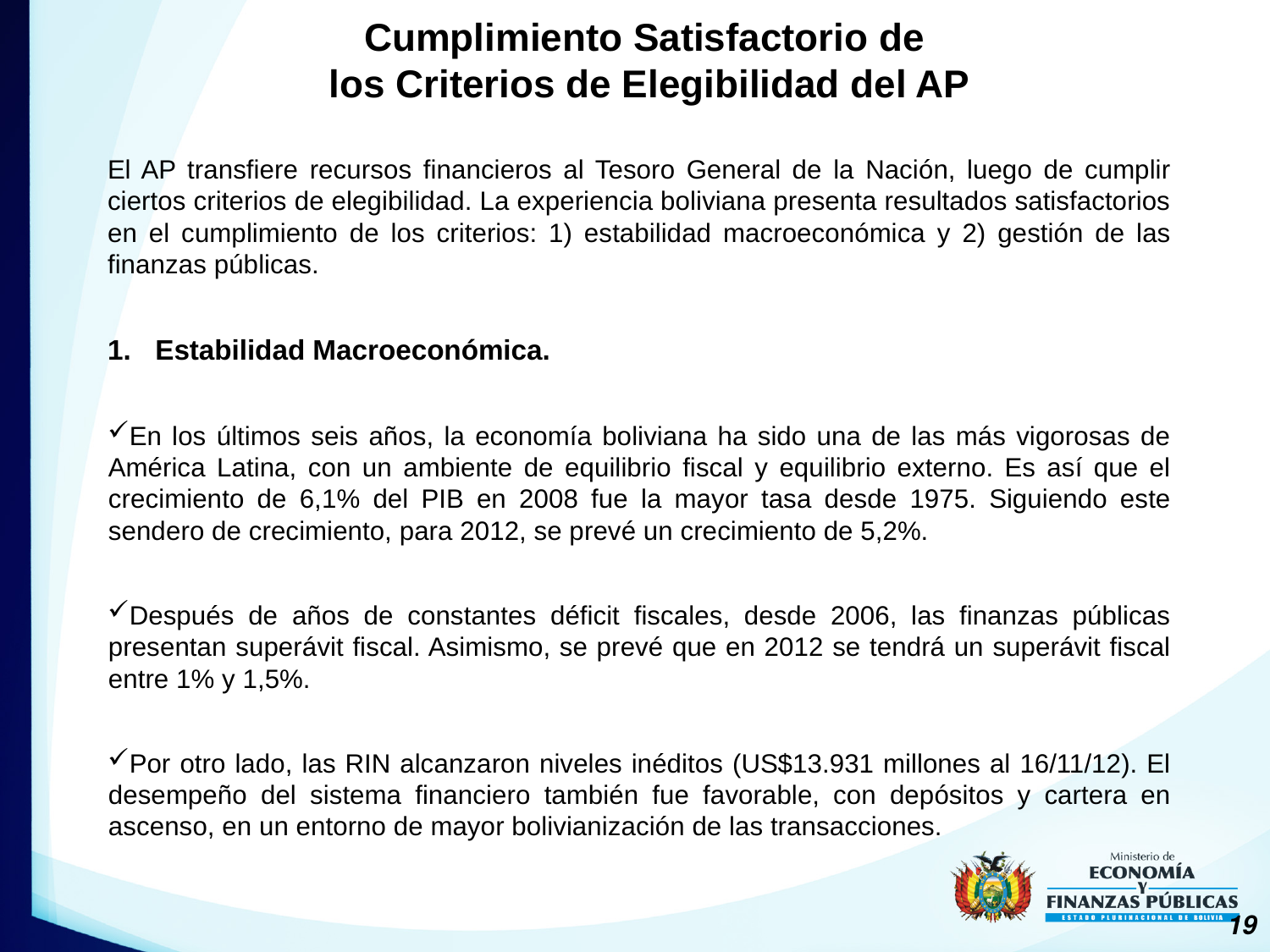

Cumplimiento Satisfactorio de
los Criterios de Elegibilidad del AP
El AP transfiere recursos financieros al Tesoro General de la Nación, luego de cumplir ciertos criterios de elegibilidad. La experiencia boliviana presenta resultados satisfactorios en el cumplimiento de los criterios: 1) estabilidad macroeconómica y 2) gestión de las finanzas públicas.

Estabilidad Macroeconómica.

En los últimos seis años, la economía boliviana ha sido una de las más vigorosas de América Latina, con un ambiente de equilibrio fiscal y equilibrio externo. Es así que el crecimiento de 6,1% del PIB en 2008 fue la mayor tasa desde 1975. Siguiendo este sendero de crecimiento, para 2012, se prevé un crecimiento de 5,2%.

Después de años de constantes déficit fiscales, desde 2006, las finanzas públicas presentan superávit fiscal. Asimismo, se prevé que en 2012 se tendrá un superávit fiscal entre 1% y 1,5%.

Por otro lado, las RIN alcanzaron niveles inéditos (US$13.931 millones al 16/11/12). El desempeño del sistema financiero también fue favorable, con depósitos y cartera en ascenso, en un entorno de mayor bolivianización de las transacciones.
19